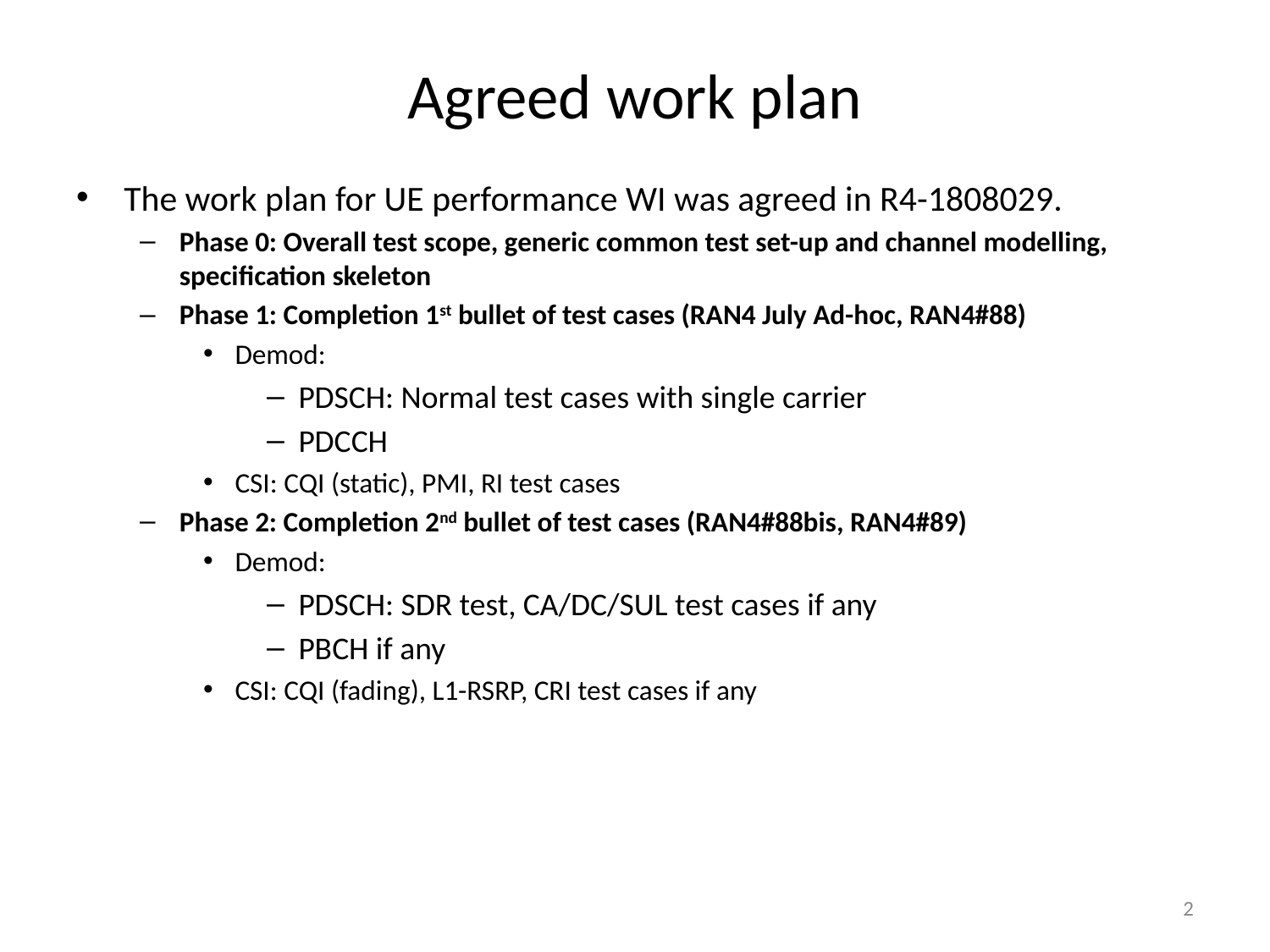

# Agreed work plan
The work plan for UE performance WI was agreed in R4-1808029.
Phase 0: Overall test scope, generic common test set-up and channel modelling, specification skeleton
Phase 1: Completion 1st bullet of test cases (RAN4 July Ad-hoc, RAN4#88)
Demod:
PDSCH: Normal test cases with single carrier
PDCCH
CSI: CQI (static), PMI, RI test cases
Phase 2: Completion 2nd bullet of test cases (RAN4#88bis, RAN4#89)
Demod:
PDSCH: SDR test, CA/DC/SUL test cases if any
PBCH if any
CSI: CQI (fading), L1-RSRP, CRI test cases if any

2